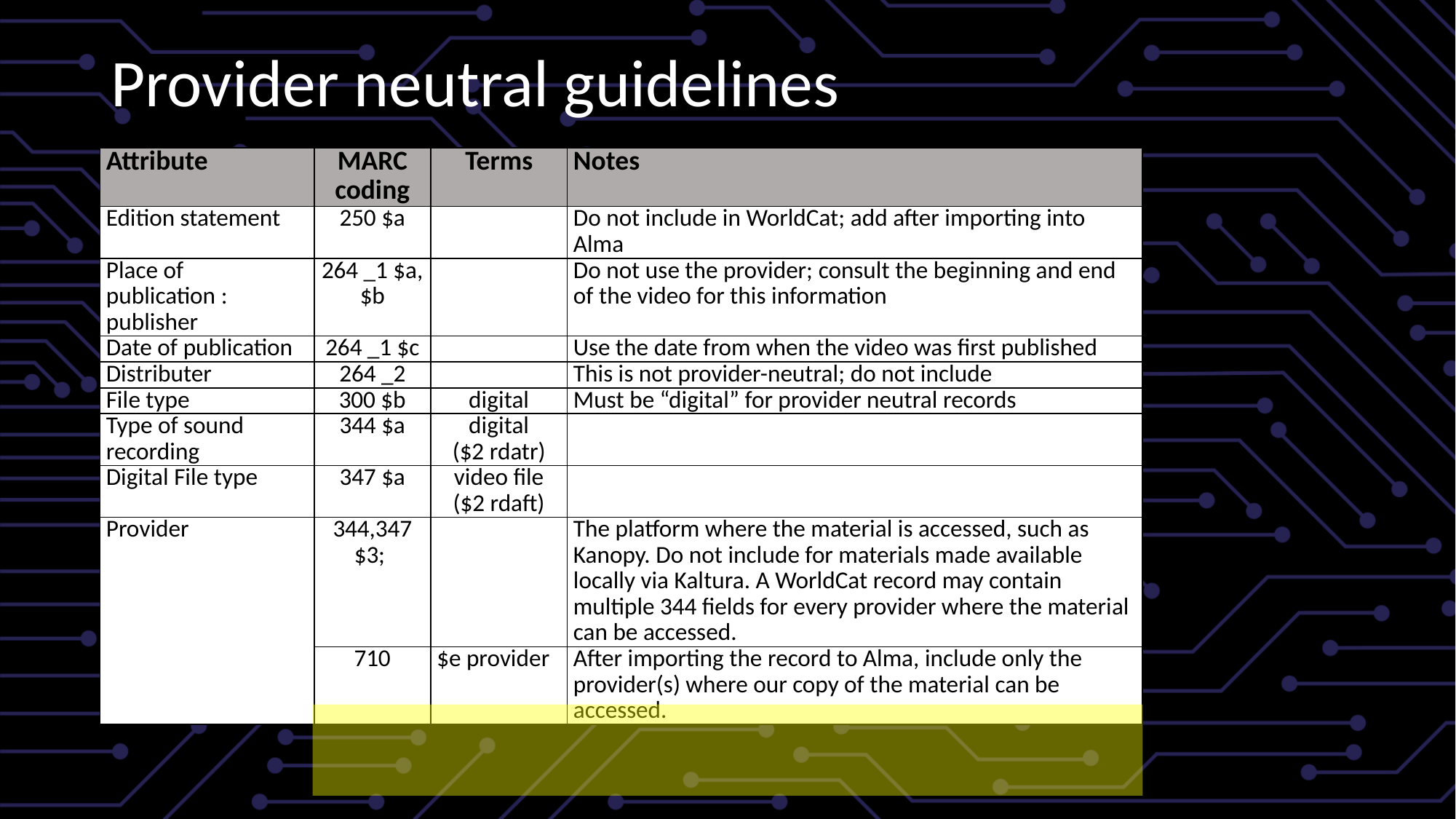

Provider neutral guidelines
| Attribute | MARC coding | Terms | Notes |
| --- | --- | --- | --- |
| Edition statement | 250 $a |  | Do not include in WorldCat; add after importing into Alma |
| Place of publication : publisher | 264 \_1 $a, $b |  | Do not use the provider; consult the beginning and end of the video for this information |
| Date of publication | 264 \_1 $c |  | Use the date from when the video was first published |
| Distributer | 264 \_2 |  | This is not provider-neutral; do not include |
| File type | 300 $b | digital | Must be “digital” for provider neutral records |
| Type of sound recording | 344 $a | digital ($2 rdatr) |  |
| Digital File type | 347 $a | video file ($2 rdaft) |  |
| Provider | 344,347 $3; |  | The platform where the material is accessed, such as Kanopy. Do not include for materials made available locally via Kaltura. A WorldCat record may contain multiple 344 fields for every provider where the material can be accessed. |
|  | 710 | $e provider | After importing the record to Alma, include only the provider(s) where our copy of the material can be accessed. |